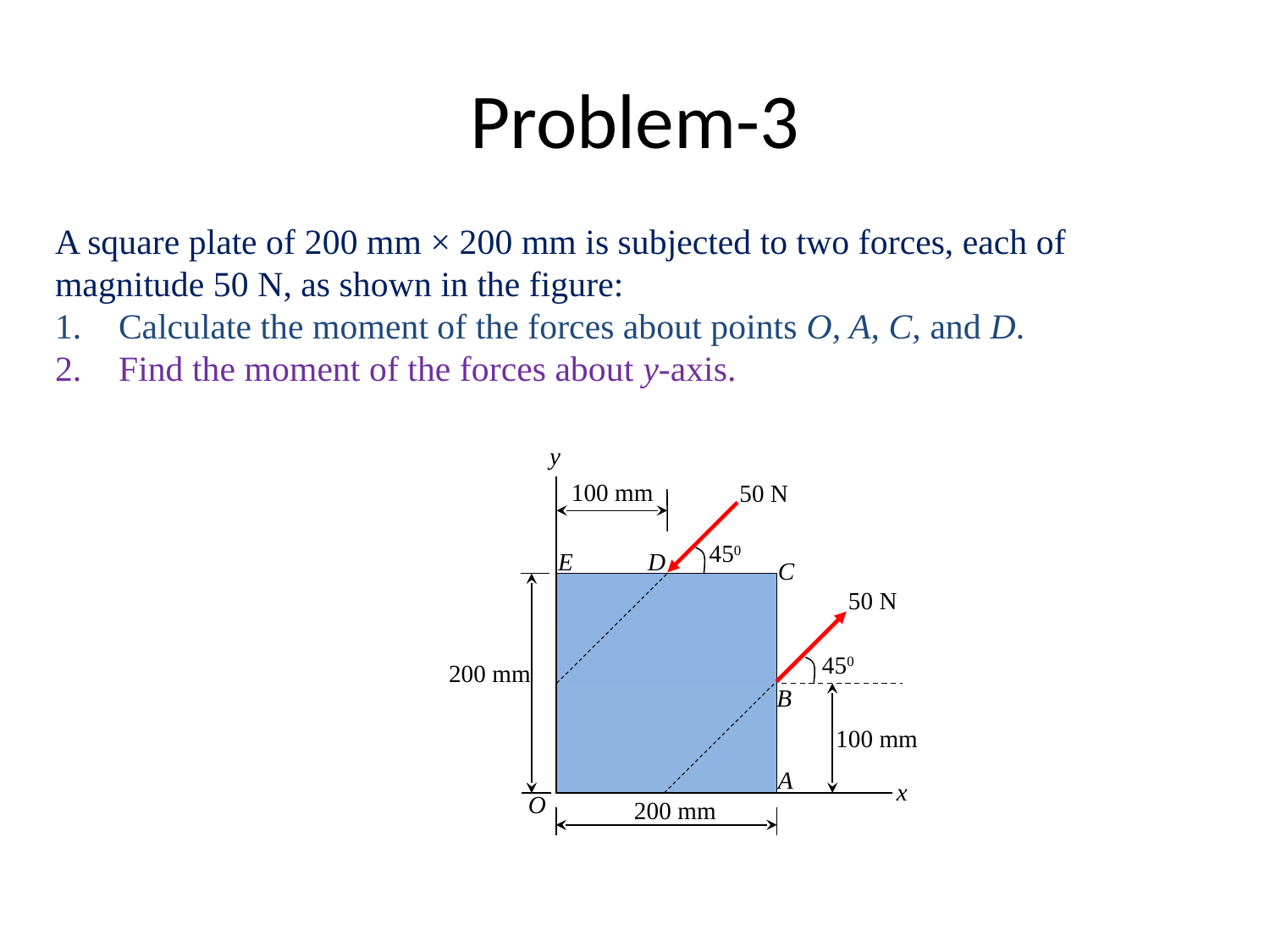

# Problem-3
A square plate of 200 mm × 200 mm is subjected to two forces, each of magnitude 50 N, as shown in the figure:
Calculate the moment of the forces about points O, A, C, and D.
Find the moment of the forces about y-axis.

y
100 mm
50 N
450
D
E

C

50 N
450
200 mm

B
100 mm
A
x
O
200 mm